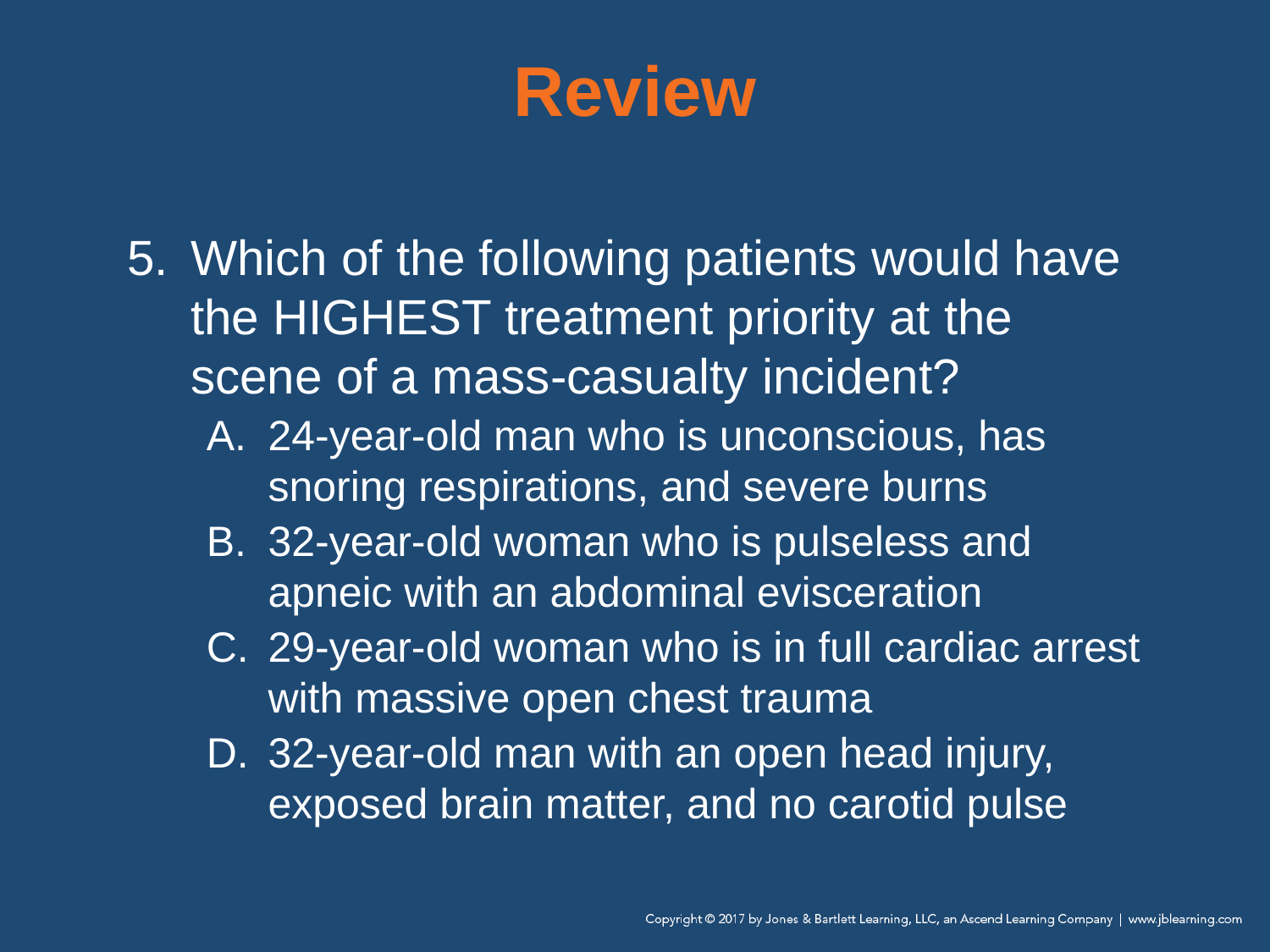

# Review
Which of the following patients would have the HIGHEST treatment priority at the scene of a mass-casualty incident?
24-year-old man who is unconscious, has snoring respirations, and severe burns
32-year-old woman who is pulseless and apneic with an abdominal evisceration
29-year-old woman who is in full cardiac arrest with massive open chest trauma
32-year-old man with an open head injury, exposed brain matter, and no carotid pulse